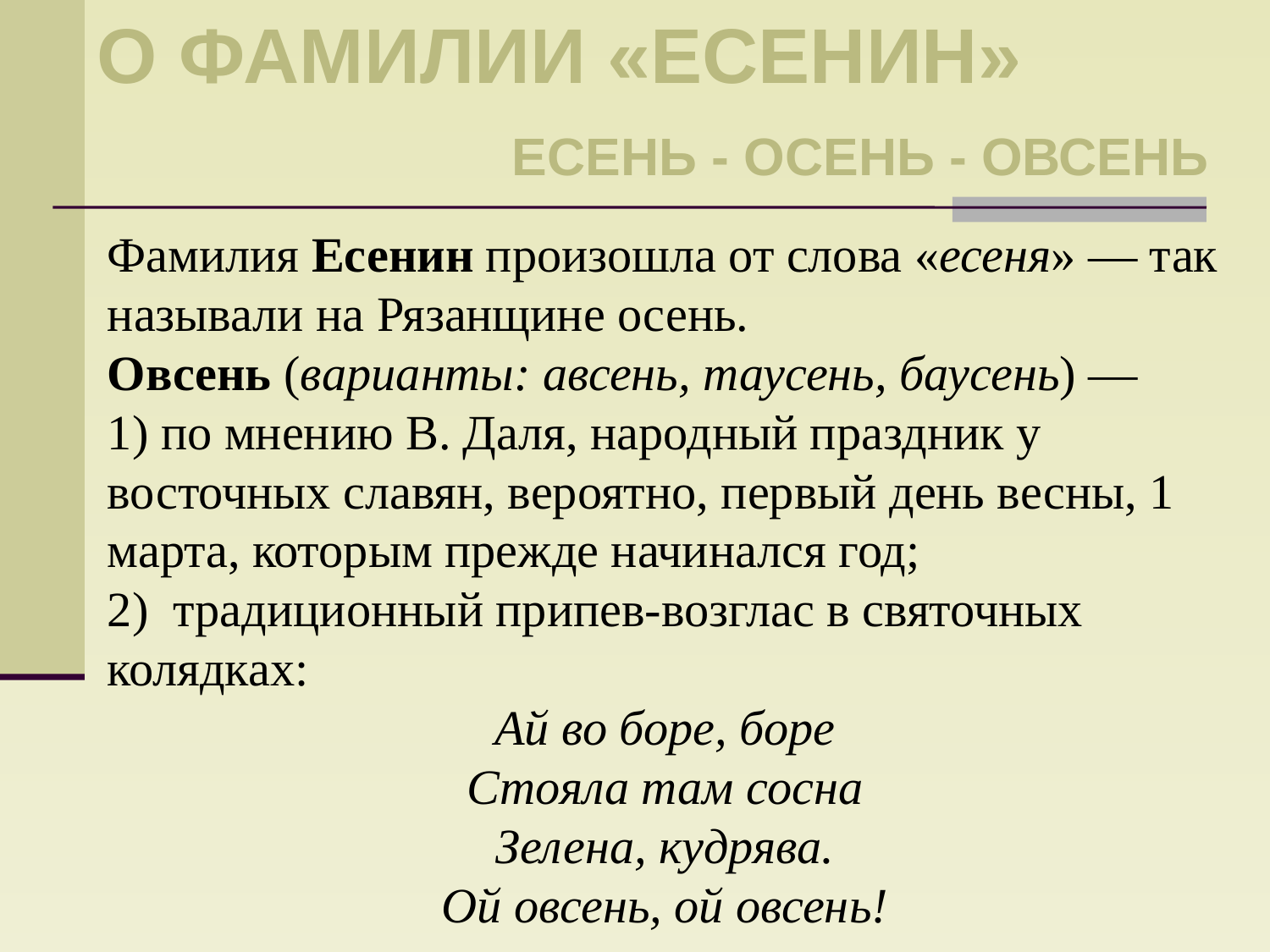

О фамилии «есенин»

Есень - осень - овсень
Фамилия Есенин произошла от слова «есеня» — так называли на Рязанщине осень.
Овсень (варианты: авсень, таусень, баусень) —
1) по мнению В. Даля, народный праздник у восточных славян, вероятно, первый день весны, 1 марта, которым прежде начинался год;
2)  традиционный припев-возглас в святочных колядках:
Ай во боре, боре
Стояла там сосна
Зелена, кудрява.
Ой овсень, ой овсень!